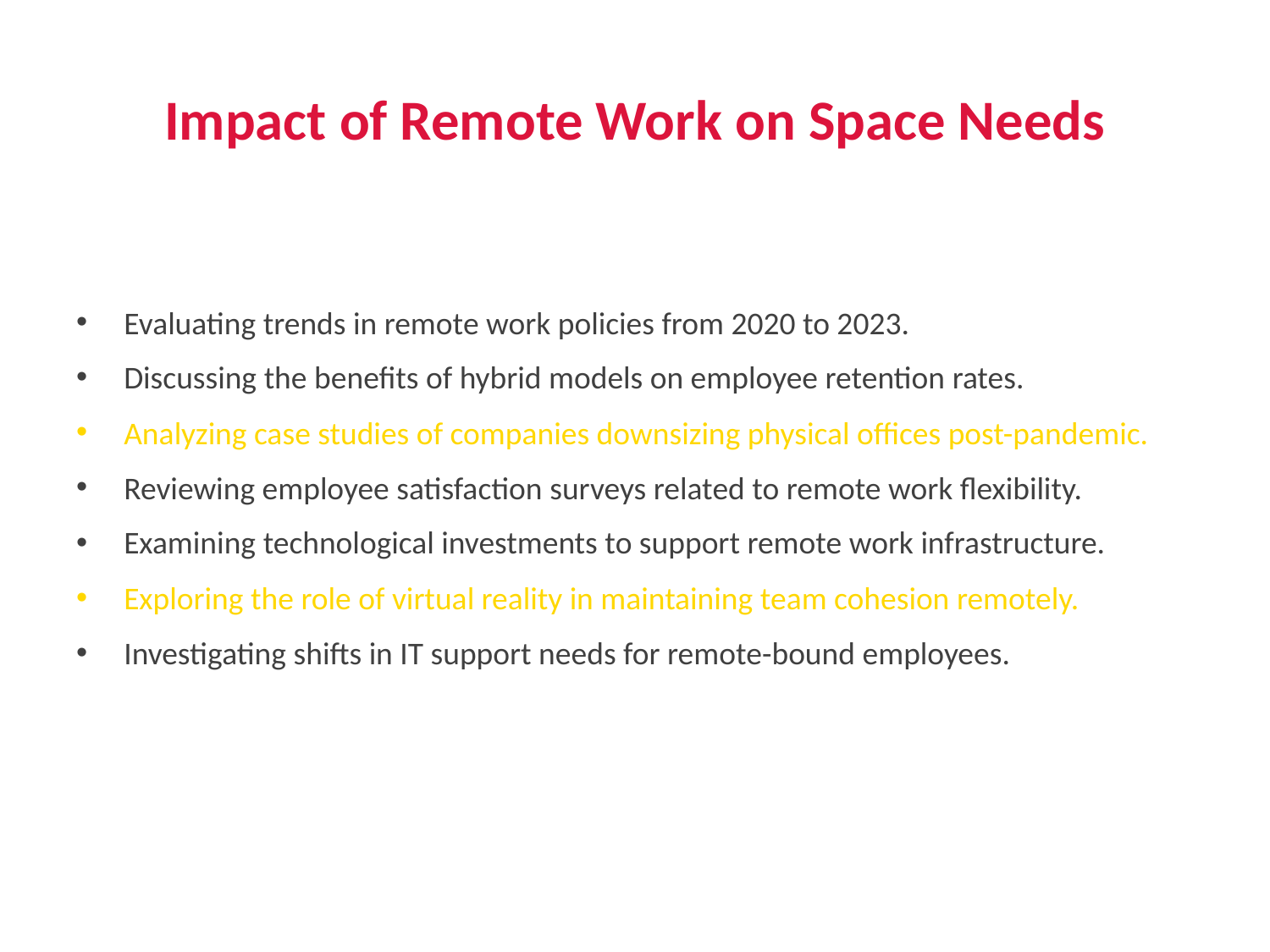

# Impact of Remote Work on Space Needs

Evaluating trends in remote work policies from 2020 to 2023.
Discussing the benefits of hybrid models on employee retention rates.
Analyzing case studies of companies downsizing physical offices post-pandemic.
Reviewing employee satisfaction surveys related to remote work flexibility.
Examining technological investments to support remote work infrastructure.
Exploring the role of virtual reality in maintaining team cohesion remotely.
Investigating shifts in IT support needs for remote-bound employees.